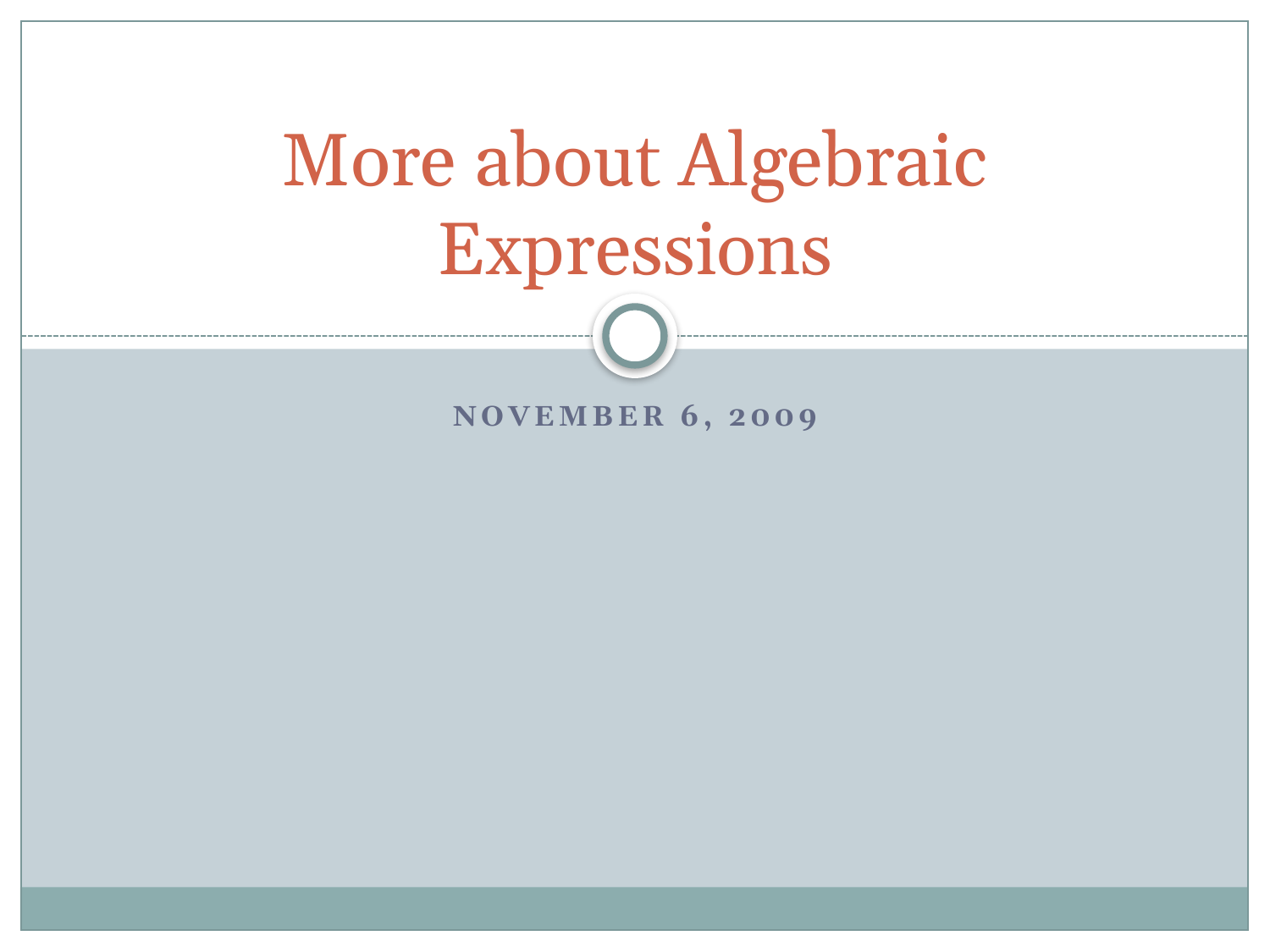

# More about Algebraic Expressions
November 6, 2009